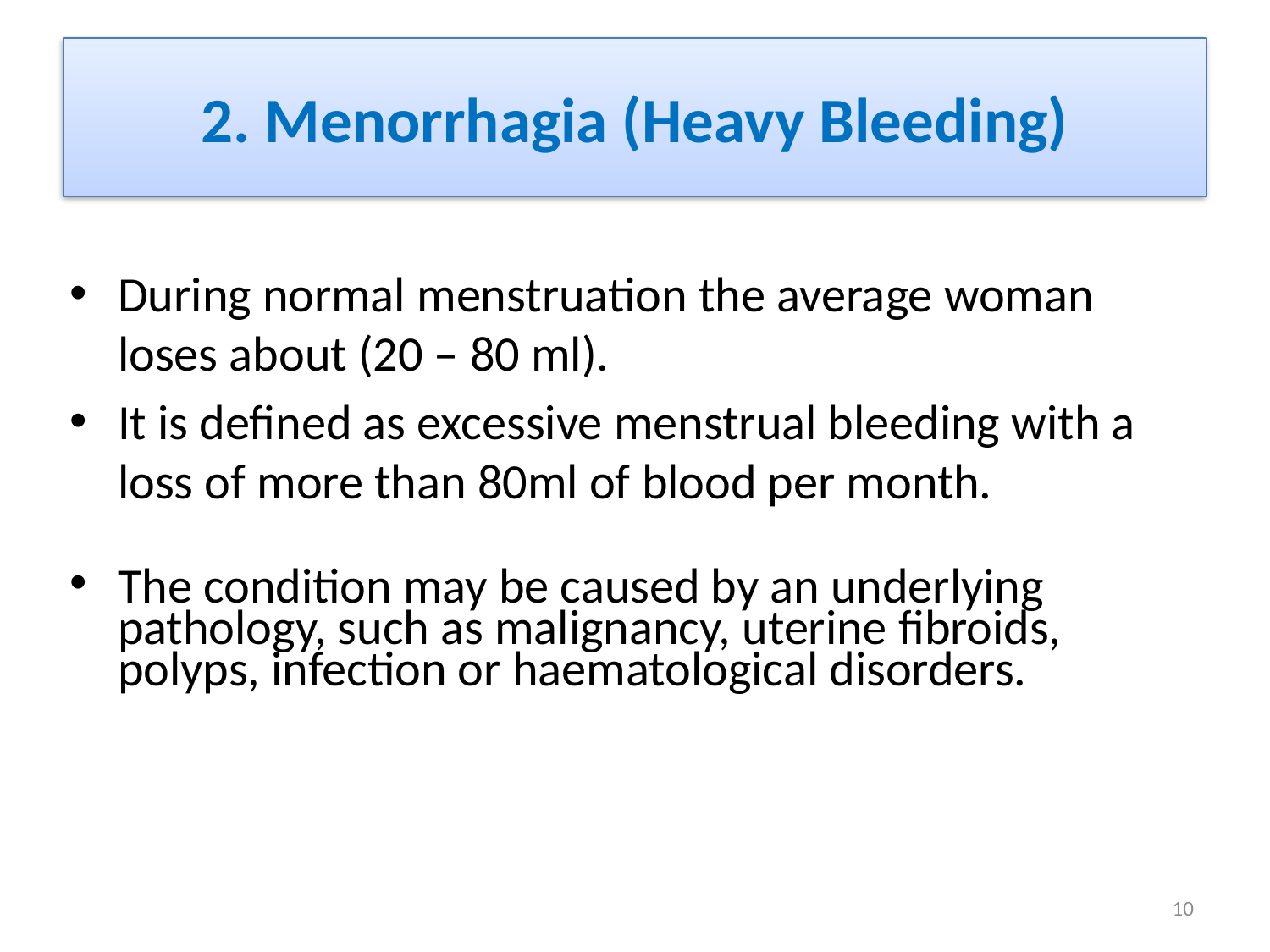

# 2. Menorrhagia (Heavy Bleeding)
During normal menstruation the average woman loses about (20 – 80 ml).
It is defined as excessive menstrual bleeding with a loss of more than 80ml of blood per month.

The condition may be caused by an underlying pathology, such as malignancy, uterine fibroids, polyps, infection or haematological disorders.

10